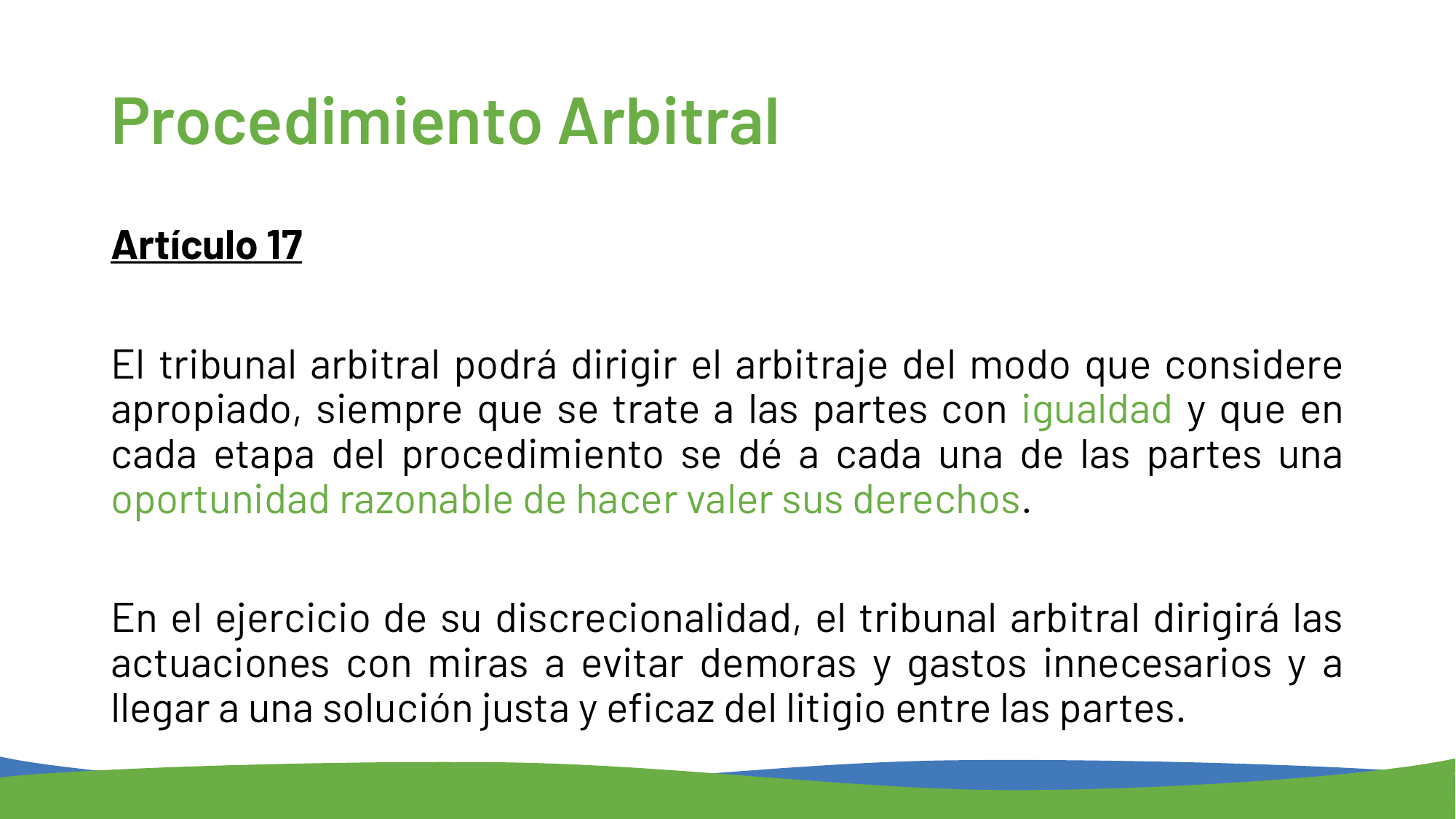

# Procedimiento Arbitral
Artículo 17

El tribunal arbitral podrá dirigir el arbitraje del modo que considere apropiado, siempre que se trate a las partes con igualdad y que en cada etapa del procedimiento se dé a cada una de las partes una oportunidad razonable de hacer valer sus derechos.

En el ejercicio de su discrecionalidad, el tribunal arbitral dirigirá las actuaciones con miras a evitar demoras y gastos innecesarios y a llegar a una solución justa y eficaz del litigio entre las partes.